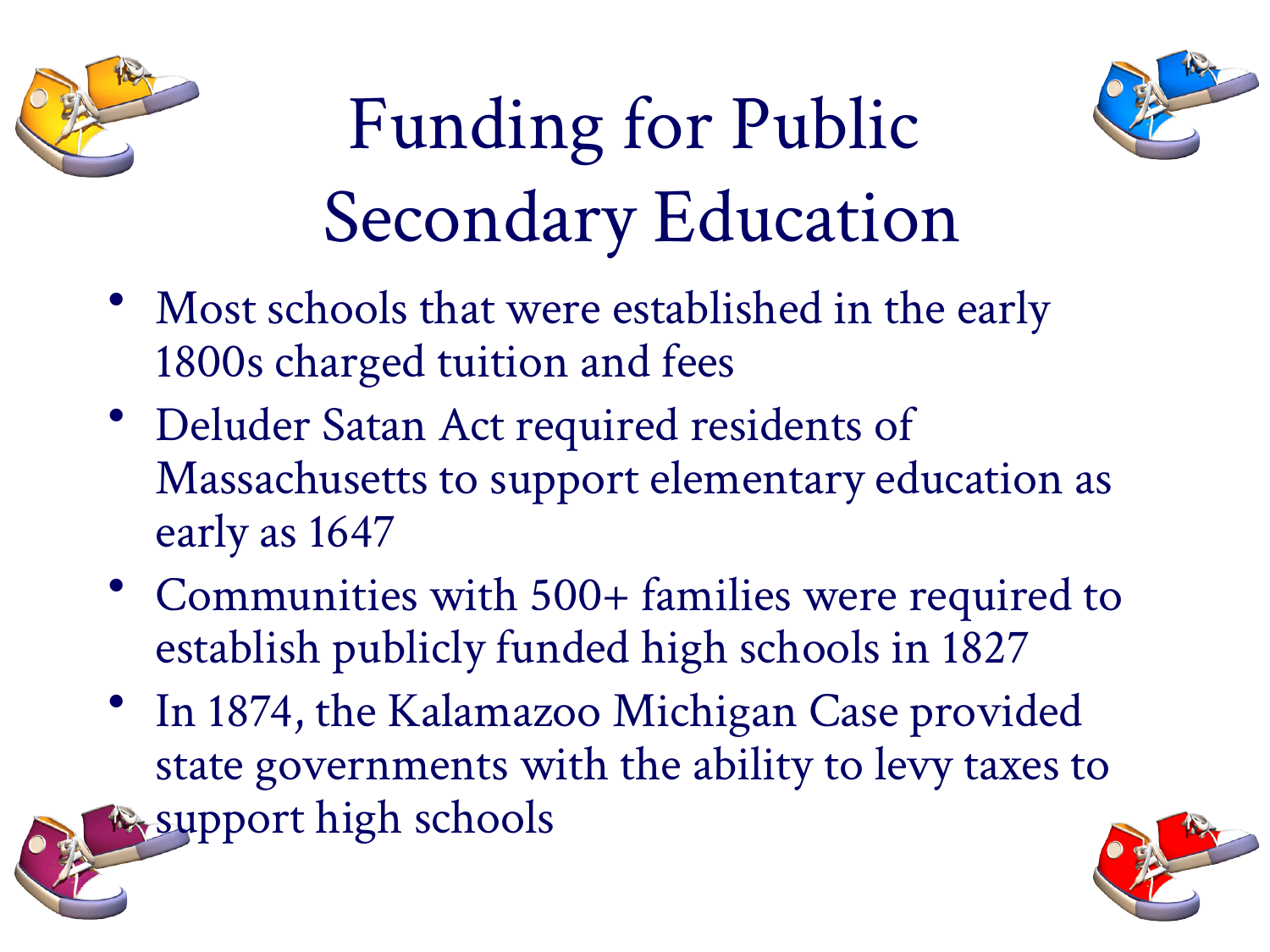

# Funding for Public Secondary Education
Most schools that were established in the early 1800s charged tuition and fees
Deluder Satan Act required residents of Massachusetts to support elementary education as early as 1647
Communities with 500+ families were required to establish publicly funded high schools in 1827
In 1874, the Kalamazoo Michigan Case provided state governments with the ability to levy taxes to support high schools